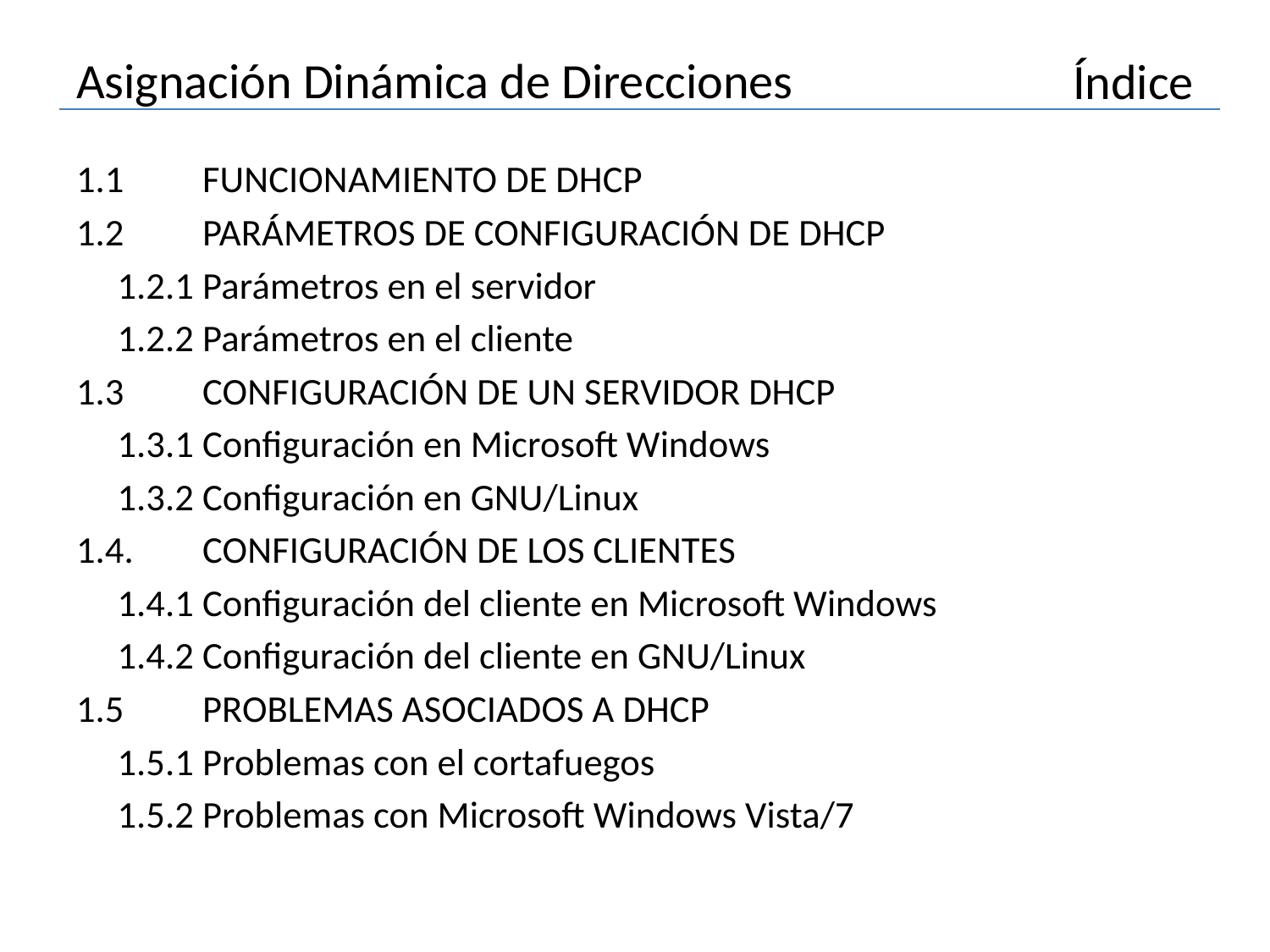

# Asignación Dinámica de Direcciones
Índice
1.1	FUNCIONAMIENTO DE DHCP
1.2	PARÁMETROS DE CONFIGURACIÓN DE DHCP
	1.2.1	Parámetros en el servidor
	1.2.2	Parámetros en el cliente
1.3	CONFIGURACIÓN DE UN SERVIDOR DHCP
	1.3.1	Configuración en Microsoft Windows
	1.3.2	Configuración en GNU/Linux
1.4.	CONFIGURACIÓN DE LOS CLIENTES
	1.4.1	Configuración del cliente en Microsoft Windows
	1.4.2	Configuración del cliente en GNU/Linux
1.5	PROBLEMAS ASOCIADOS A DHCP
	1.5.1	Problemas con el cortafuegos
	1.5.2	Problemas con Microsoft Windows Vista/7